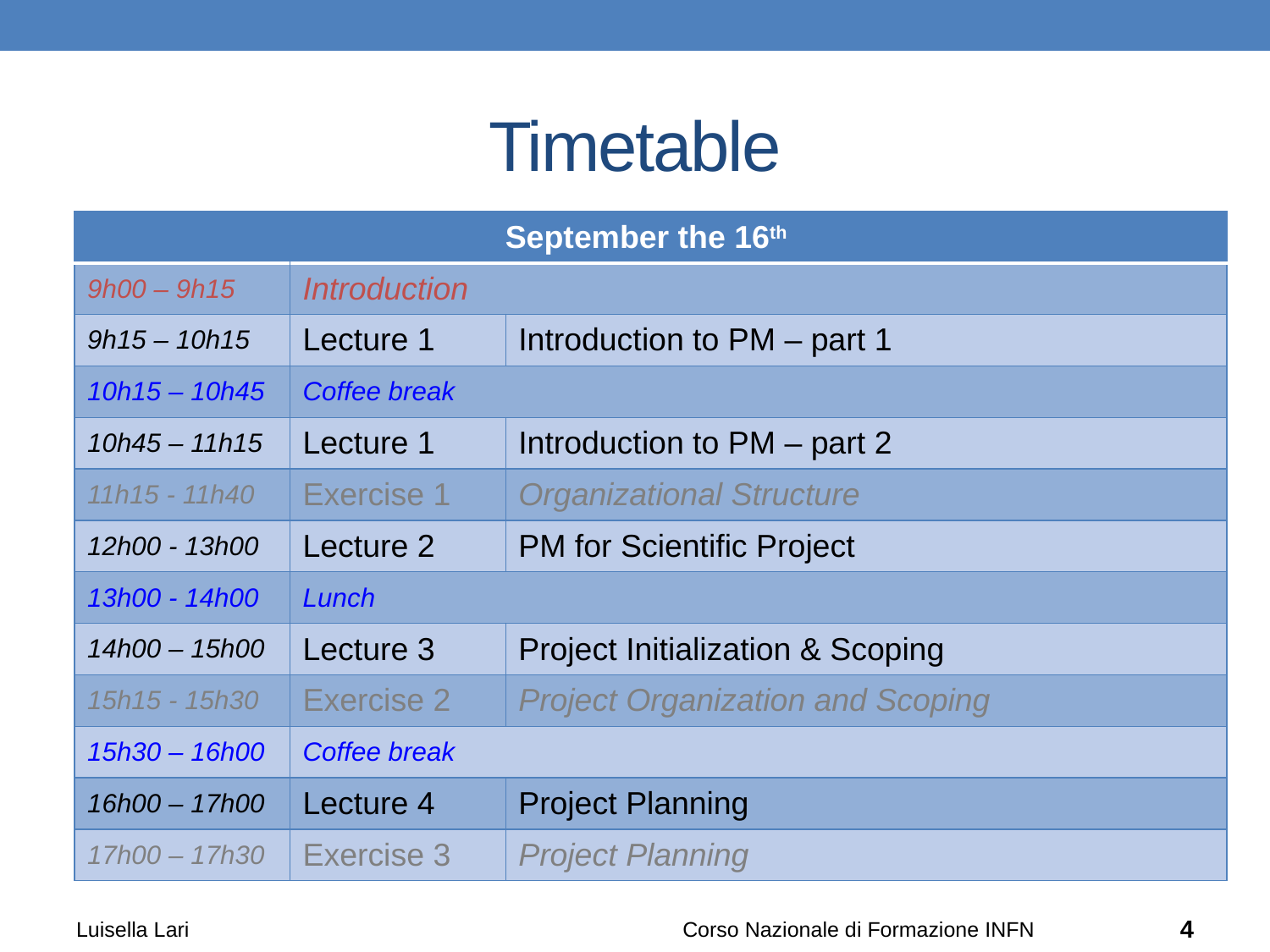

# Timetable
| September the 16th |  |  |
| --- | --- | --- |
| 9h00 – 9h15 | Introduction |  |
| 9h15 – 10h15 | Lecture 1 | Introduction to PM – part 1 |
| 10h15 – 10h45 | Coffee break |  |
| 10h45 – 11h15 | Lecture 1 | Introduction to PM – part 2 |
| 11h15 - 11h40 | Exercise 1 | Organizational Structure |
| 12h00 - 13h00 | Lecture 2 | PM for Scientific Project |
| 13h00 - 14h00 | Lunch |  |
| 14h00 – 15h00 | Lecture 3 | Project Initialization & Scoping |
| 15h15 - 15h30 | Exercise 2 | Project Organization and Scoping |
| 15h30 – 16h00 | Coffee break |  |
| 16h00 – 17h00 | Lecture 4 | Project Planning |
| 17h00 – 17h30 | Exercise 3 | Project Planning |
Luisella Lari
Corso Nazionale di Formazione INFN
4